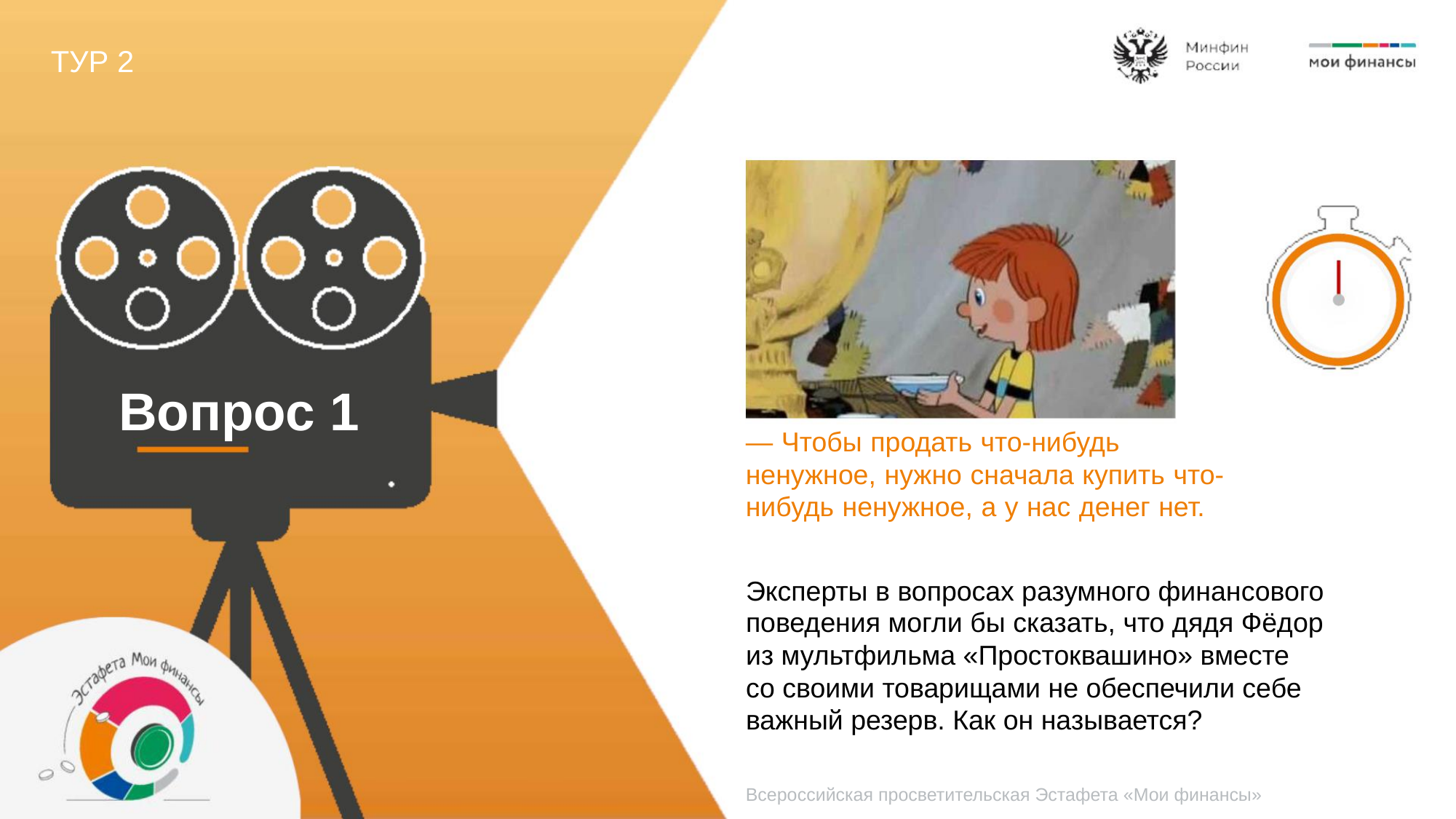

ТУР 2
Вопрос 1
— Чтобы продать что-нибудь
ненужное, нужно сначала купить что-
нибудь ненужное, а у нас денег нет.
Эксперты в вопросах разумного финансового
поведения могли бы сказать, что дядя Фёдор
из мультфильма «Простоквашино» вместе
со своими товарищами не обеспечили себе
важный резерв. Как он называется?
Всероссийская просветительская Эстафета «Мои финансы»